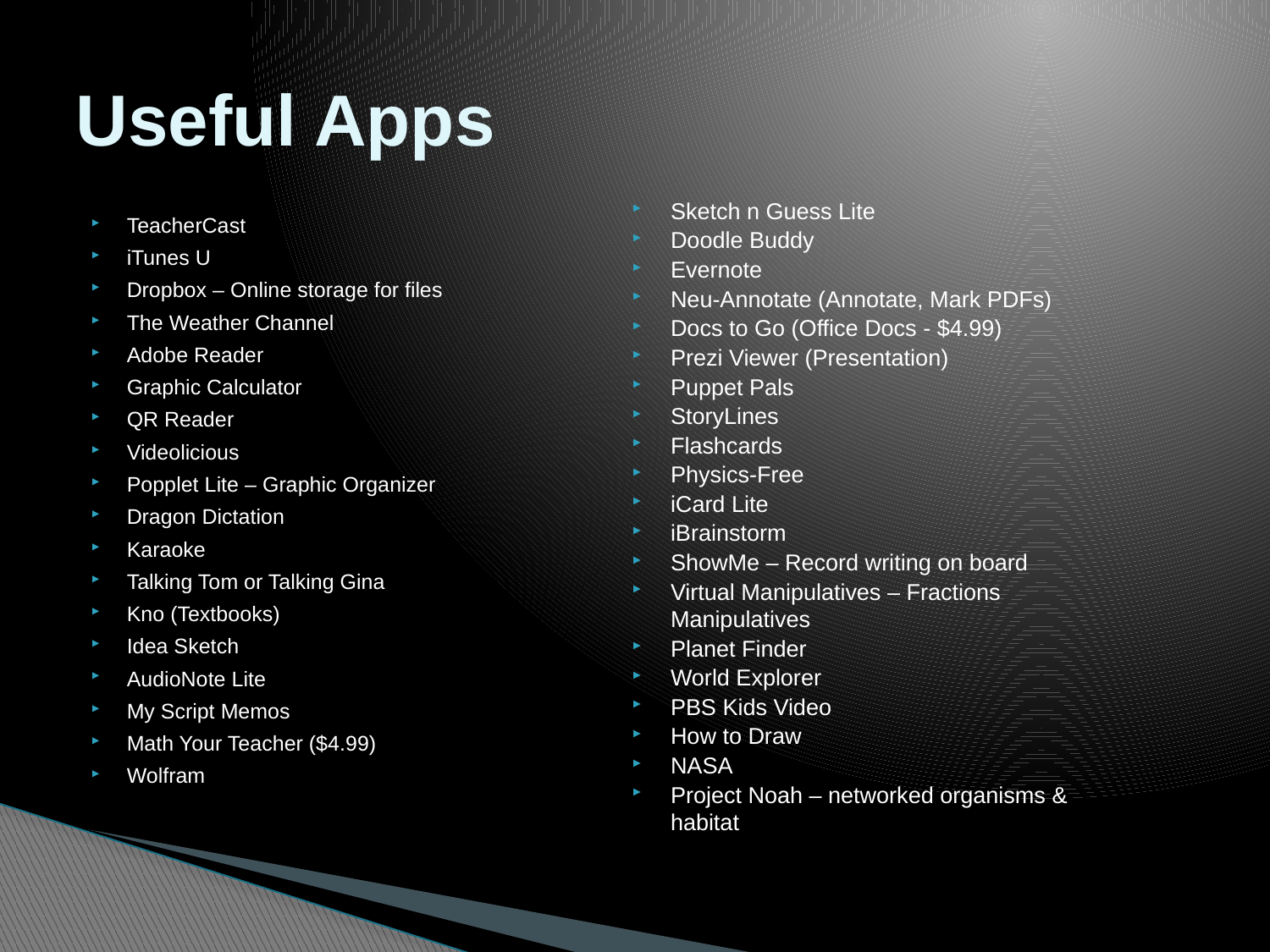

# Useful Apps
Sketch n Guess Lite
Doodle Buddy
Evernote
Neu-Annotate (Annotate, Mark PDFs)
Docs to Go (Office Docs - $4.99)
Prezi Viewer (Presentation)
Puppet Pals
StoryLines
Flashcards
Physics-Free
iCard Lite
iBrainstorm
ShowMe – Record writing on board
Virtual Manipulatives – Fractions Manipulatives
Planet Finder
World Explorer
PBS Kids Video
How to Draw
NASA
Project Noah – networked organisms & habitat

TeacherCast
iTunes U
Dropbox – Online storage for files
The Weather Channel
Adobe Reader
Graphic Calculator
QR Reader
Videolicious
Popplet Lite – Graphic Organizer
Dragon Dictation
Karaoke
Talking Tom or Talking Gina
Kno (Textbooks)
Idea Sketch
AudioNote Lite
My Script Memos
Math Your Teacher ($4.99)
Wolfram